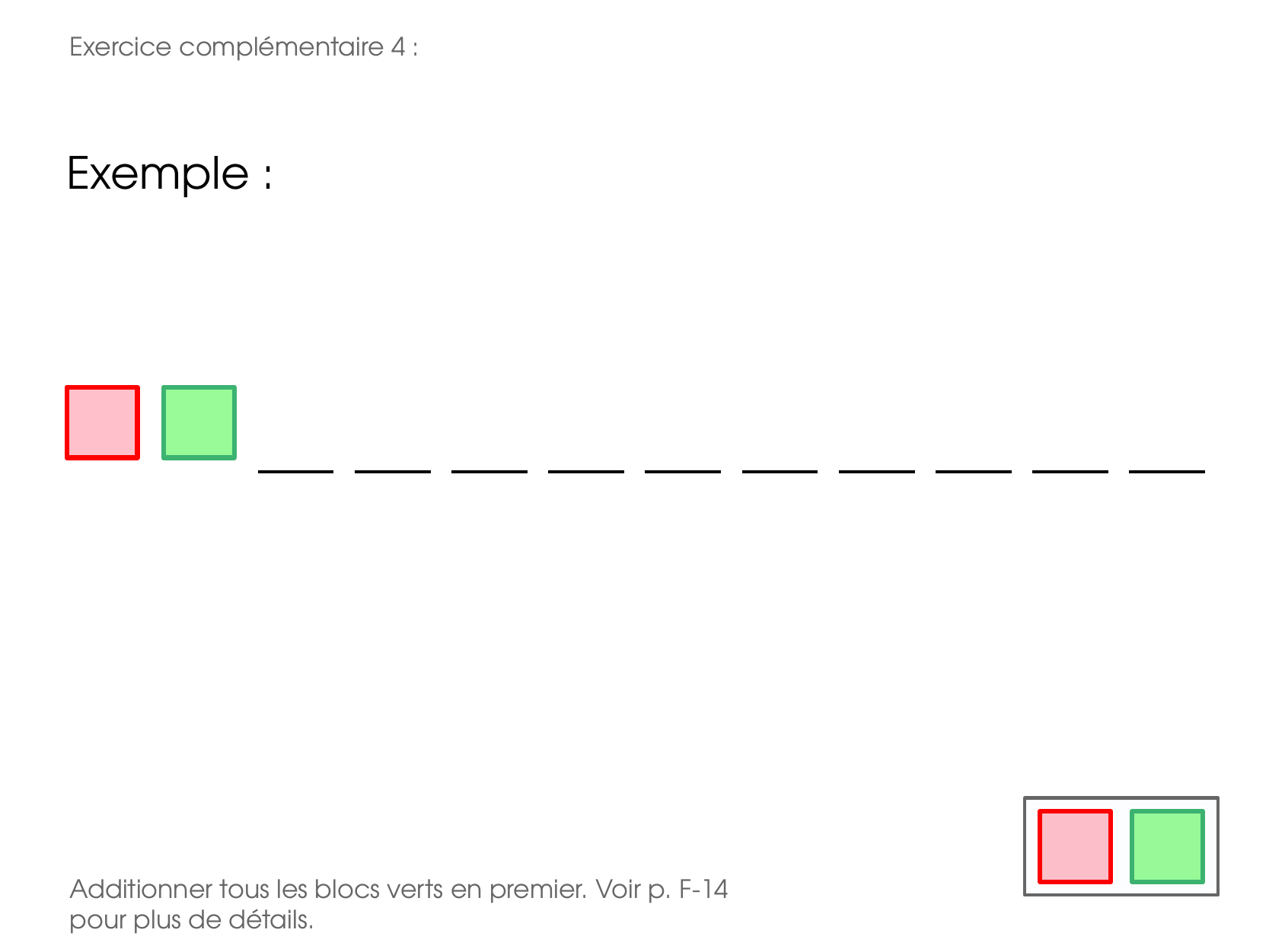

Exercice complémentaire 4 :
Exemple :

Additionner tous les blocs verts en premier. Voir p. F-14 pour plus de détails.